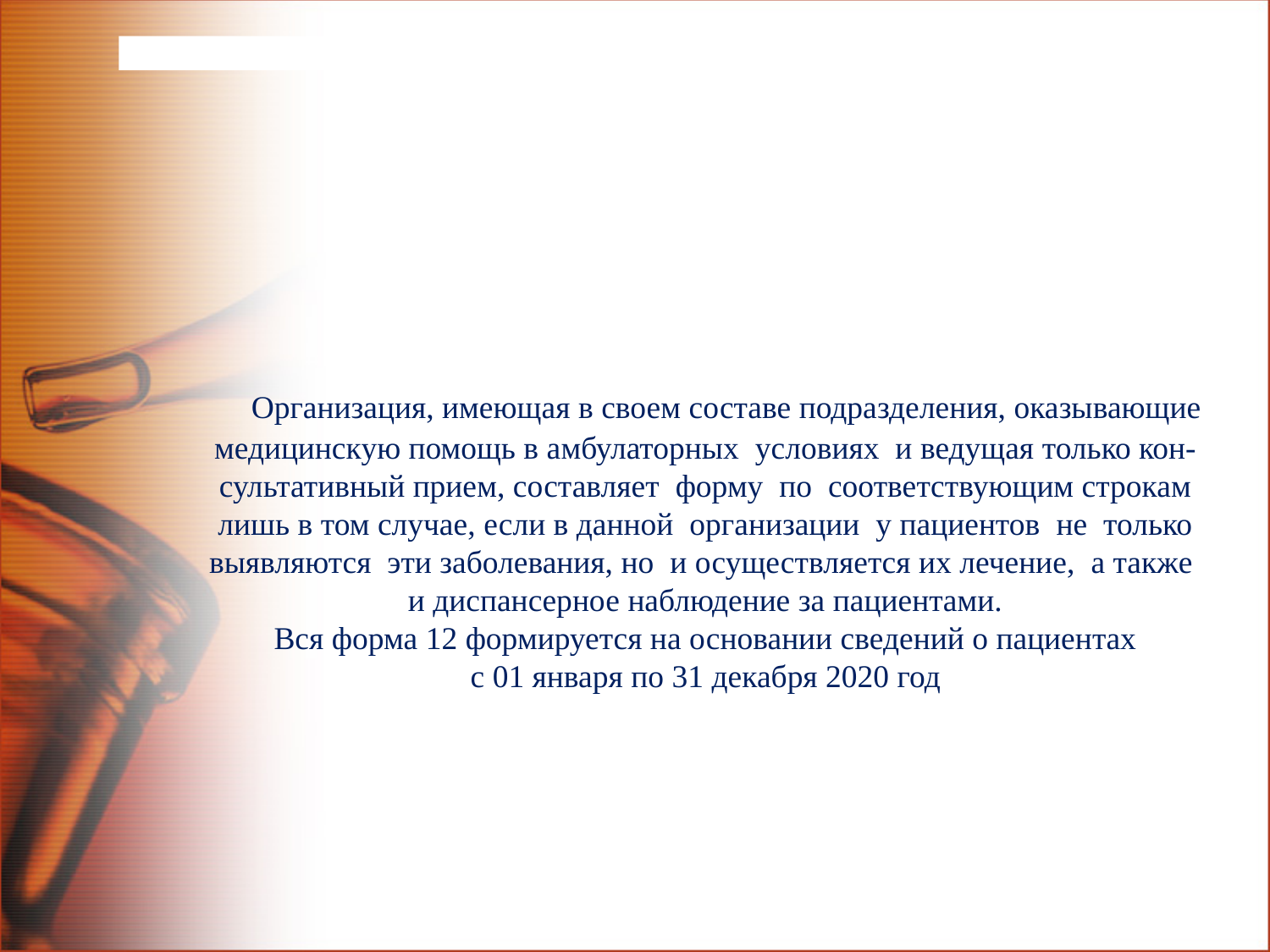

Организация, имеющая в своем составе подразделения, оказывающие медицинскую помощь в амбулаторных  условиях  и ведущая только кон-сультативный прием, составляет  форму  по  соответствующим строкам лишь в том случае, если в данной  организации  у пациентов  не  только выявляются  эти заболевания, но  и осуществляется их лечение,  а также  и диспансерное наблюдение за пациентами.
 Вся форма 12 формируется на основании сведений о пациентах
с 01 января по 31 декабря 2020 год